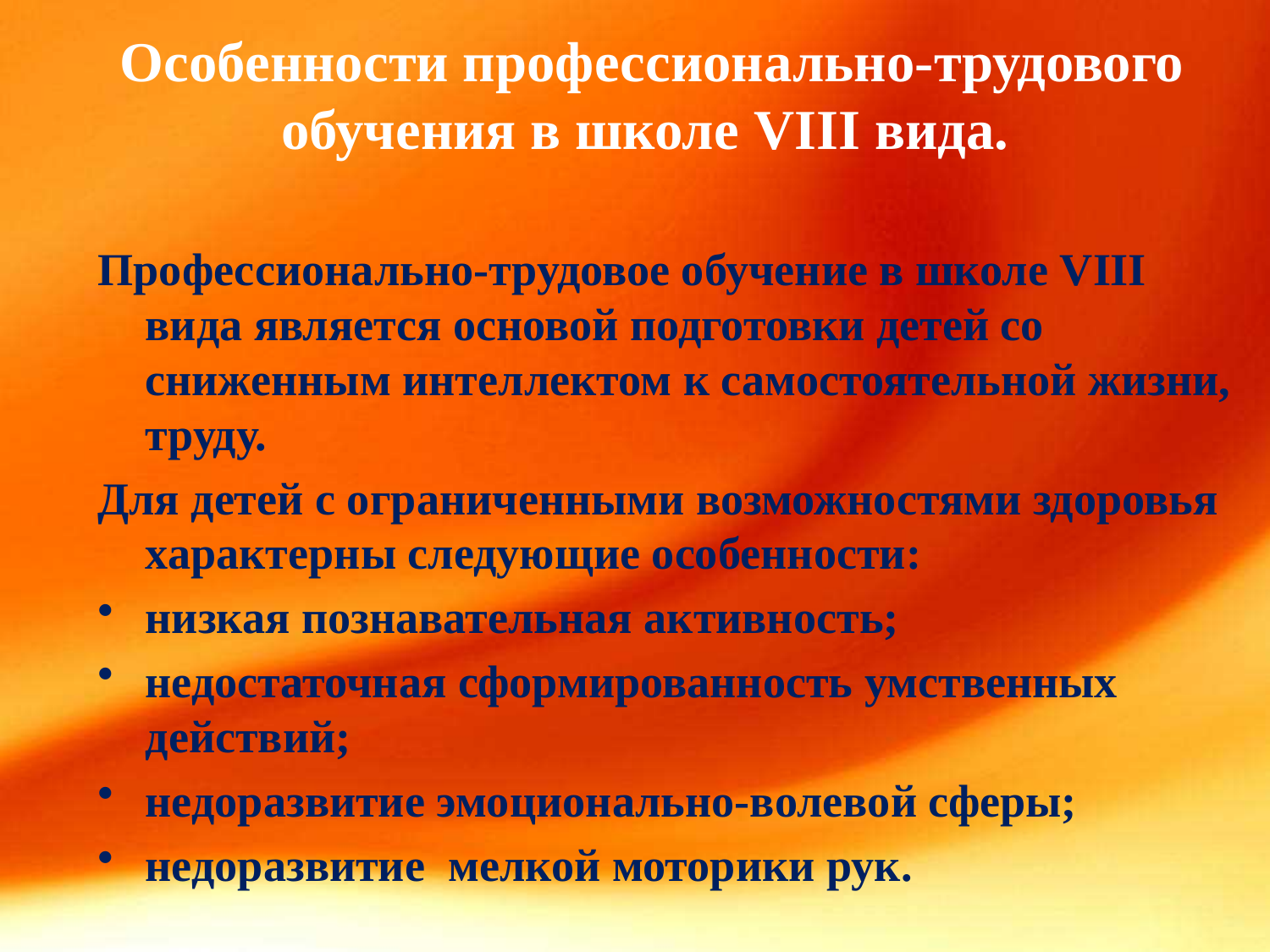

# Особенности профессионально-трудового обучения в школе VIII вида.

Профессионально-трудовое обучение в школе VIII вида является основой подготовки детей со сниженным интеллектом к самостоятельной жизни, труду.
Для детей с ограниченными возможностями здоровья характерны следующие особенности:
низкая познавательная активность;
недостаточная сформированность умственных действий;
недоразвитие эмоционально-волевой сферы;
недоразвитие  мелкой моторики рук.